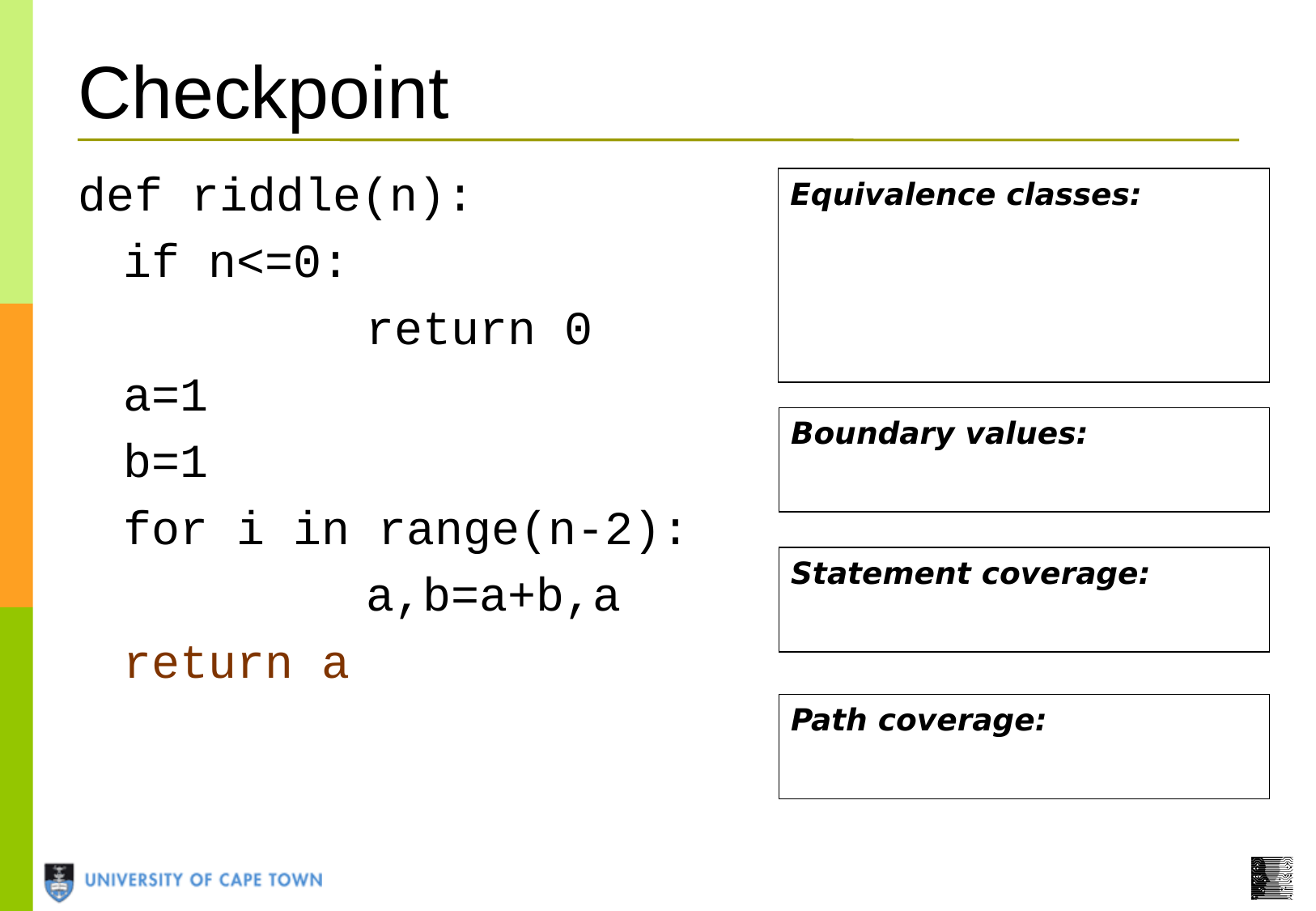

# Checkpoint
def riddle(n):
	if n<=0:
			return 0
	a=1
	b=1
	for i in range(n-2):
			a,b=a+b,a
	return a
Equivalence classes:
small multiple of 5: 5
small non-multiples of 5: 3
large multiple of 5: 25
large non-multiples of 5: 23
Boundary values:
4, 5, 6, 9, 10, 11, 14, 15, 16
Statement coverage:
5, 14
Path coverage:
5, 7, 13, 20